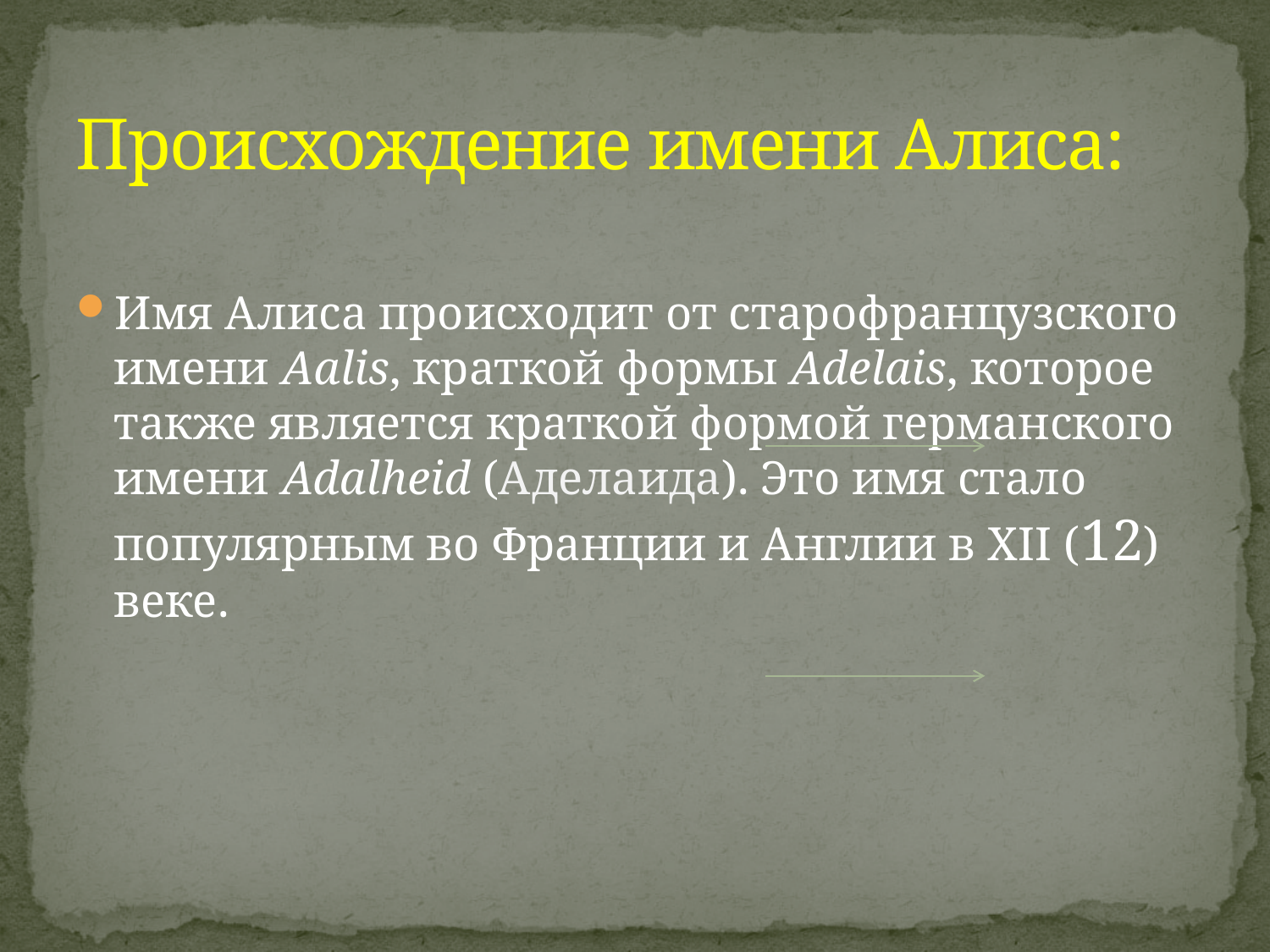

# Происхождение имени Алиса:

Имя Алиса происходит от старофранцузского имени Aalis, краткой формы Adelais, которое также является краткой формой германского имени Adalheid (Аделаида). Это имя стало популярным во Франции и Англии в XII (12) веке.